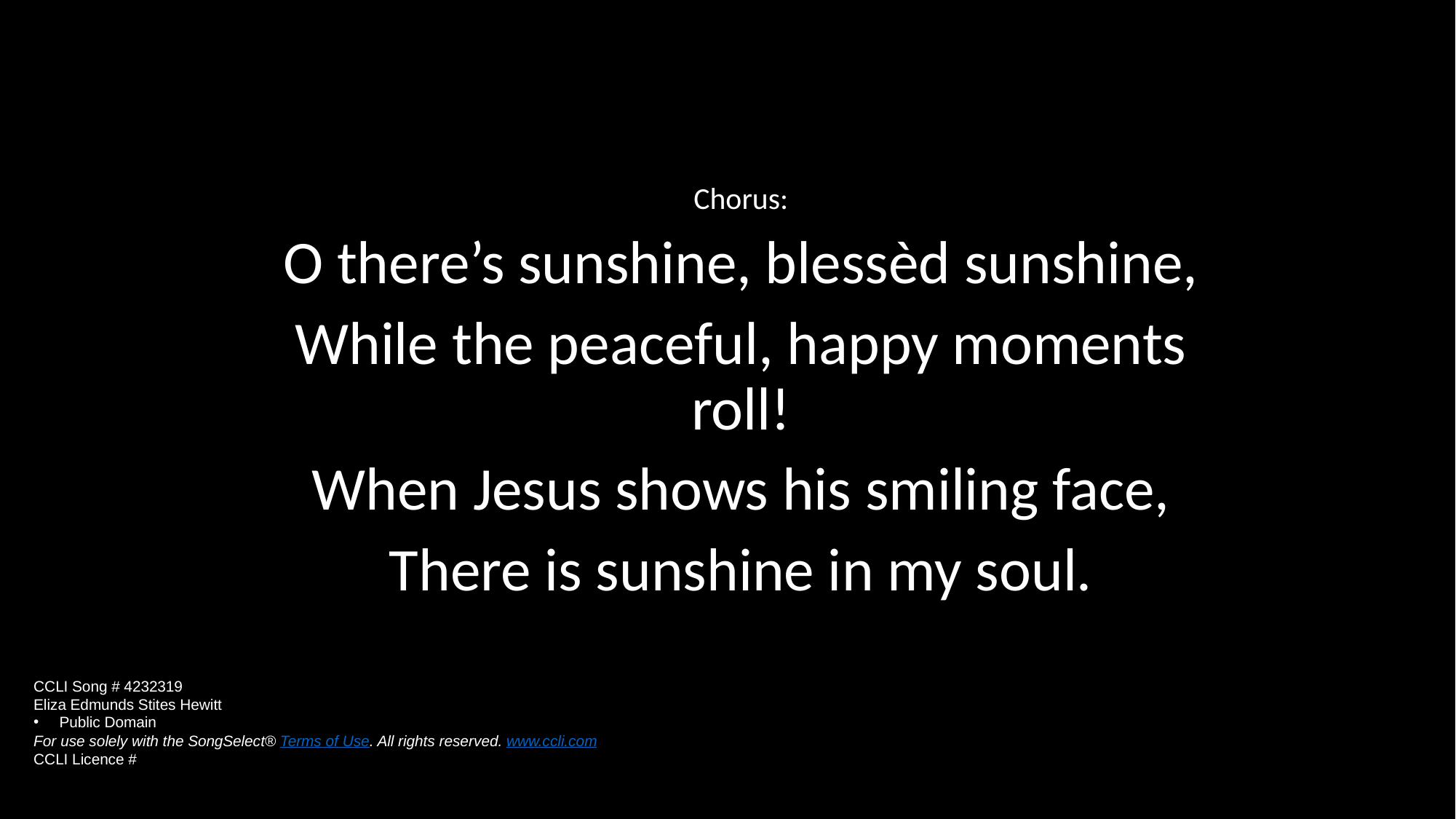

Chorus:
O there’s sunshine, blessèd sunshine,
While the peaceful, happy moments roll!
When Jesus shows his smiling face,
There is sunshine in my soul.
CCLI Song # 4232319
Eliza Edmunds Stites Hewitt
Public Domain
For use solely with the SongSelect® Terms of Use. All rights reserved. www.ccli.com
CCLI Licence #